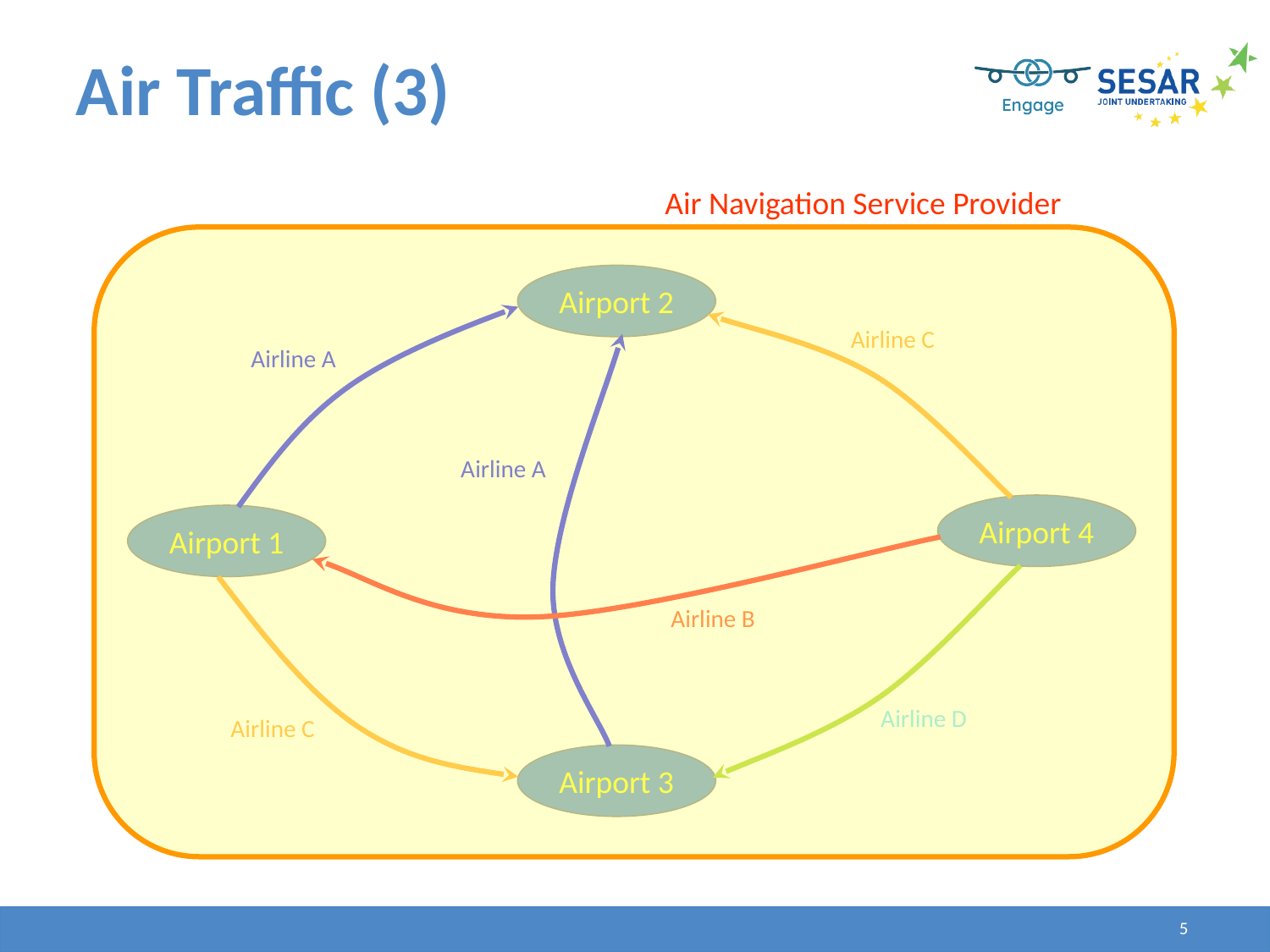

Air Traffic (3)
Air Navigation Service Provider

Airport 2

Airline C

Airline A
Airline A

Airline B
Airline D
Airline C
Airport 4
Airport 1
Airport 3
5